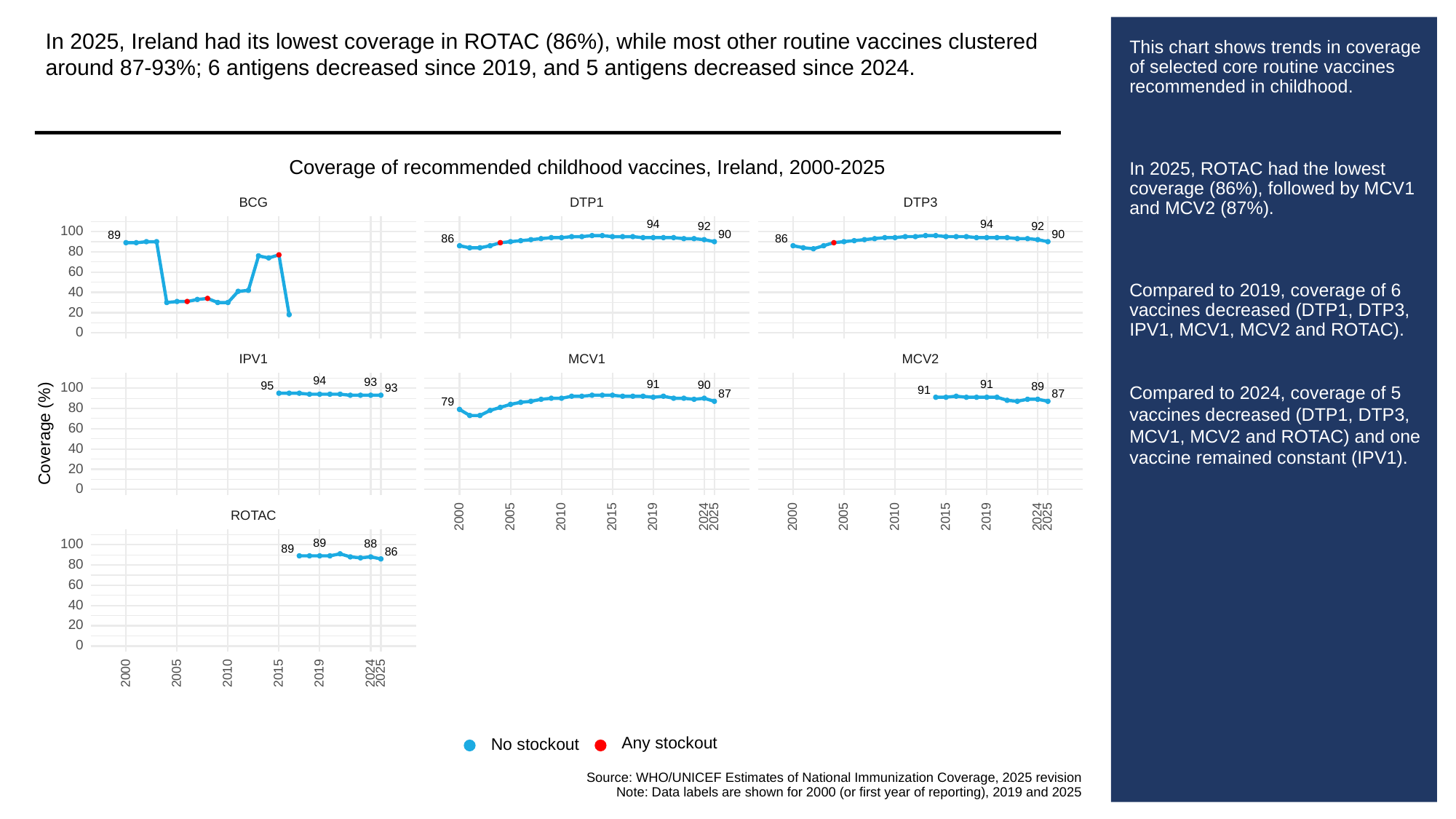

In 2025, Ireland had its lowest coverage in ROTAC (86%), while most other routine vaccines clustered around 87-93%; 6 antigens decreased since 2019, and 5 antigens decreased since 2024.
# This chart shows trends in coverage of selected core routine vaccines recommended in childhood.

In 2025, ROTAC had the lowest coverage (86%), followed by MCV1 and MCV2 (87%).

Compared to 2019, coverage of 6 vaccines decreased (DTP1, DTP3, IPV1, MCV1, MCV2 and ROTAC).

Compared to 2024, coverage of 5 vaccines decreased (DTP1, DTP3, MCV1, MCV2 and ROTAC) and one vaccine remained constant (IPV1).

Coverage of recommended childhood vaccines, Ireland, 2000-2025
BCG
DTP3
DTP1

94
94

92
92
100
90
90

89

86
86

80

60

40

20

0

MCV1
MCV2
IPV1

94

93
91
91
90
95
89
100
93
91

87
87

79

80

60
Coverage (%)

40

20

0

ROTAC
2000
2005
2010
2015
2019
2024
2025
2000
2005
2010
2015
2019
2024
2025

89
100
88

89
86

80

60

40

20

0

2000
2005
2010
2015
2019
2024
2025
Any stockout
No stockout

Source: WHO/UNICEF Estimates of National Immunization Coverage, 2025 revision
Note: Data labels are shown for 2000 (or first year of reporting), 2019 and 2025